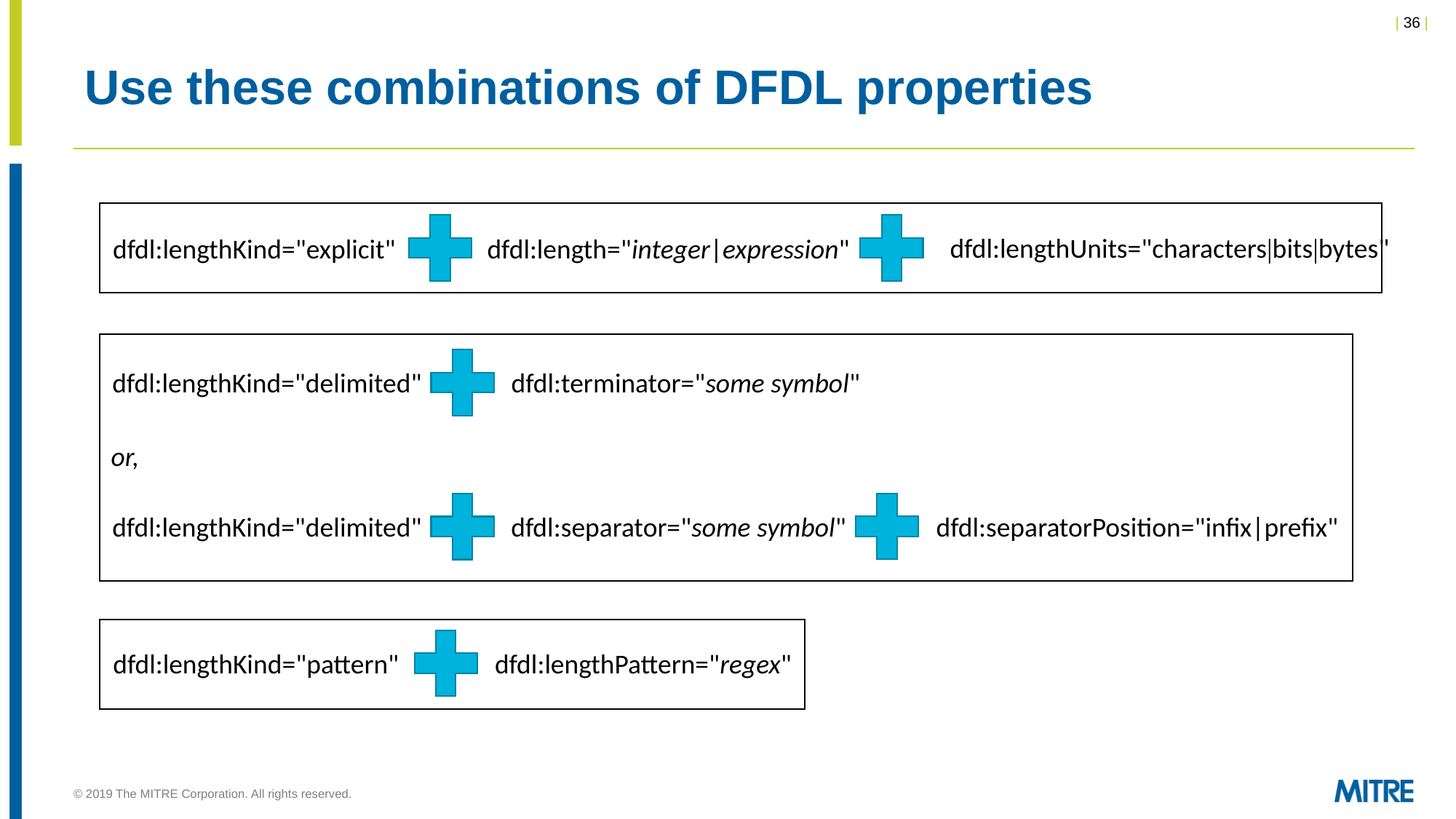

# Use these combinations of DFDL properties

dfdl:lengthUnits="characters|bits|bytes"
dfdl:lengthKind="explicit"
dfdl:length="integer|expression"

dfdl:lengthKind="delimited"
dfdl:terminator="some symbol"
or,

dfdl:separatorPosition="infix|prefix"
dfdl:lengthKind="delimited"
dfdl:separator="some symbol"

dfdl:lengthKind="pattern"
dfdl:lengthPattern="regex"
© 2019 The MITRE Corporation. All rights reserved.